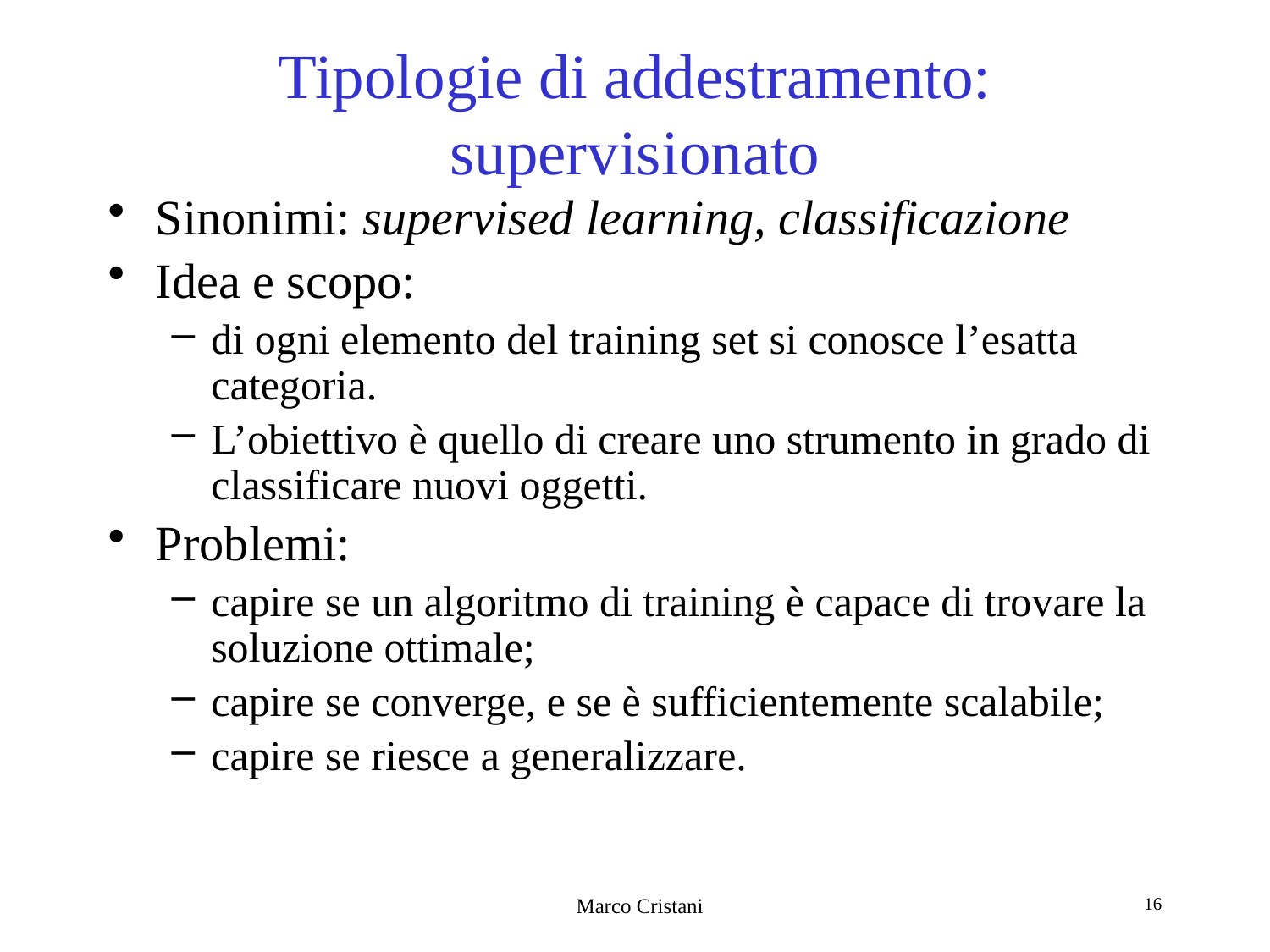

# Tipologie di addestramento: supervisionato
Sinonimi: supervised learning, classificazione
Idea e scopo:
di ogni elemento del training set si conosce l’esatta categoria.
L’obiettivo è quello di creare uno strumento in grado di classificare nuovi oggetti.
Problemi:
capire se un algoritmo di training è capace di trovare la soluzione ottimale;
capire se converge, e se è sufficientemente scalabile;
capire se riesce a generalizzare.
Marco Cristani
16